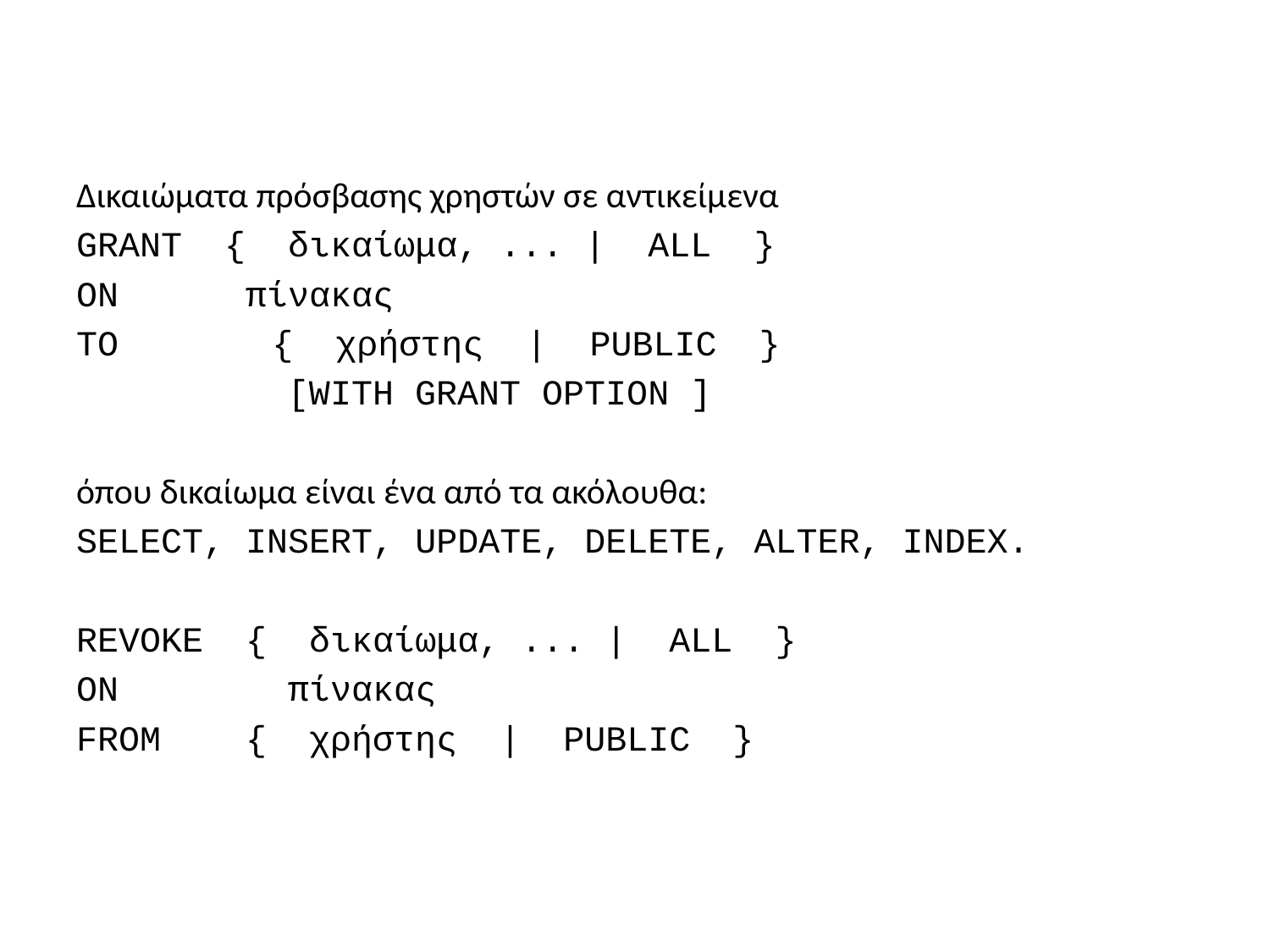

#
Δικαιώματα πρόσβασης χρηστών σε αντικείμενα
GRANT  {  δικαίωμα, ... |  ALL  }
ON      πίνακας
ΤΟ 	 {  χρήστης  |  PUBLIC  }
          [WITH GRANT OPTION ]

όπου δικαίωμα είναι ένα από τα ακόλουθα:
SELECT, INSERT, UPDATE, DELETE, ALTER, INDEX.

REVOKE  {  δικαίωμα, ... |  ALL  }
ON        πίνακας
FROM    {  χρήστης  |  PUBLIC  }